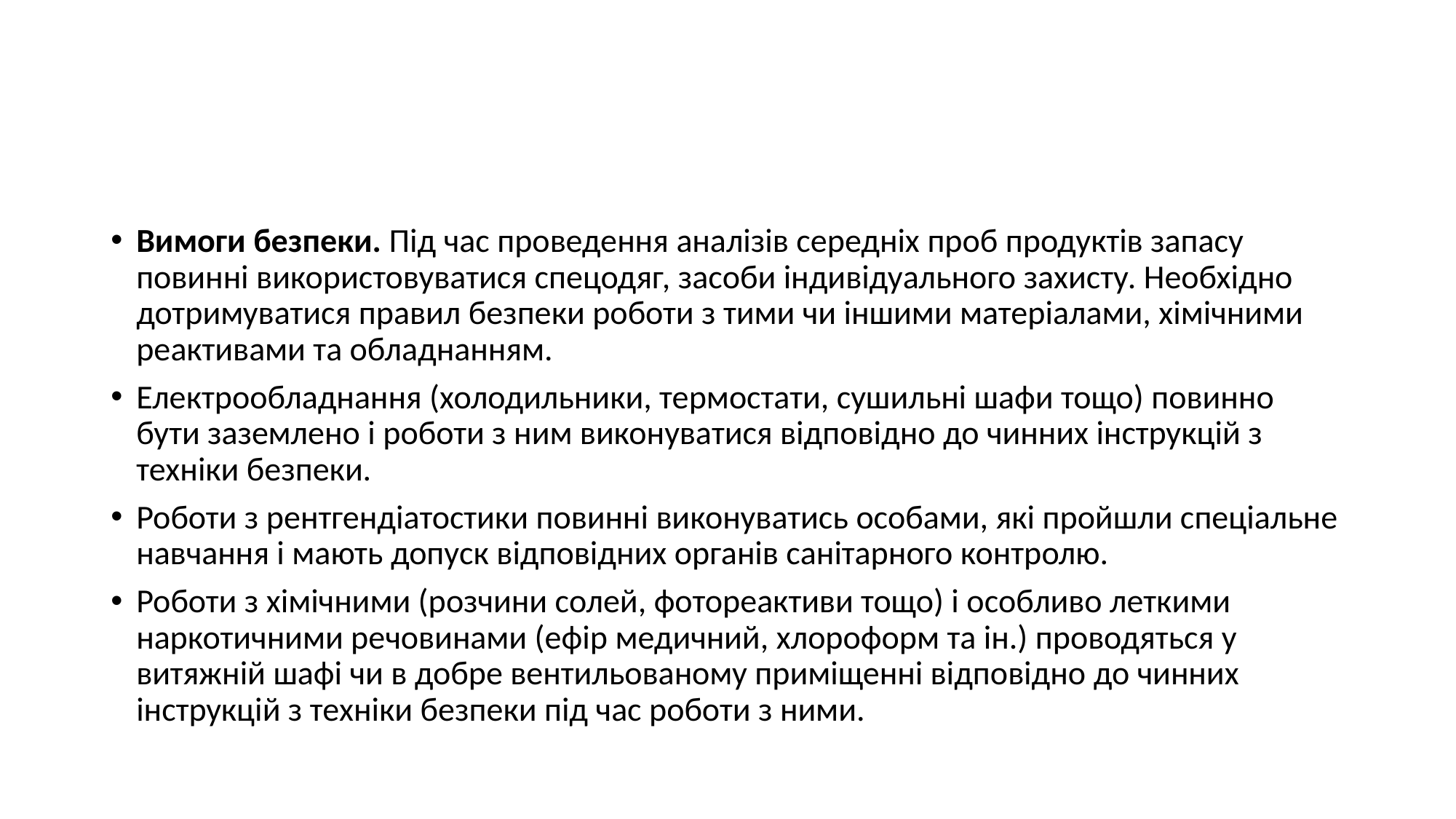

#
Вимоги безпеки. Під час проведення аналізів середніх проб продуктів запасу повинні використовуватися спецодяг, засоби індивідуального захисту. Необхідно дотримуватися правил безпеки роботи з тими чи іншими матеріалами, хімічними реактивами та обладнанням.
Електрообладнання (холодильники, термостати, сушильні шафи тощо) повинно бути заземлено і роботи з ним виконуватися відповідно до чинних інструкцій з техніки безпеки.
Роботи з рентгендіатостики повинні виконуватись особами, які пройшли спеціальне навчання і мають допуск відповідних органів санітарного контролю.
Роботи з хімічними (розчини солей, фотореактиви тощо) і особливо леткими наркотичними речовинами (ефір медичний, хлороформ та ін.) проводяться у витяжній шафі чи в добре вентильованому приміщенні відповідно до чинних інструкцій з техніки безпеки під час роботи з ними.